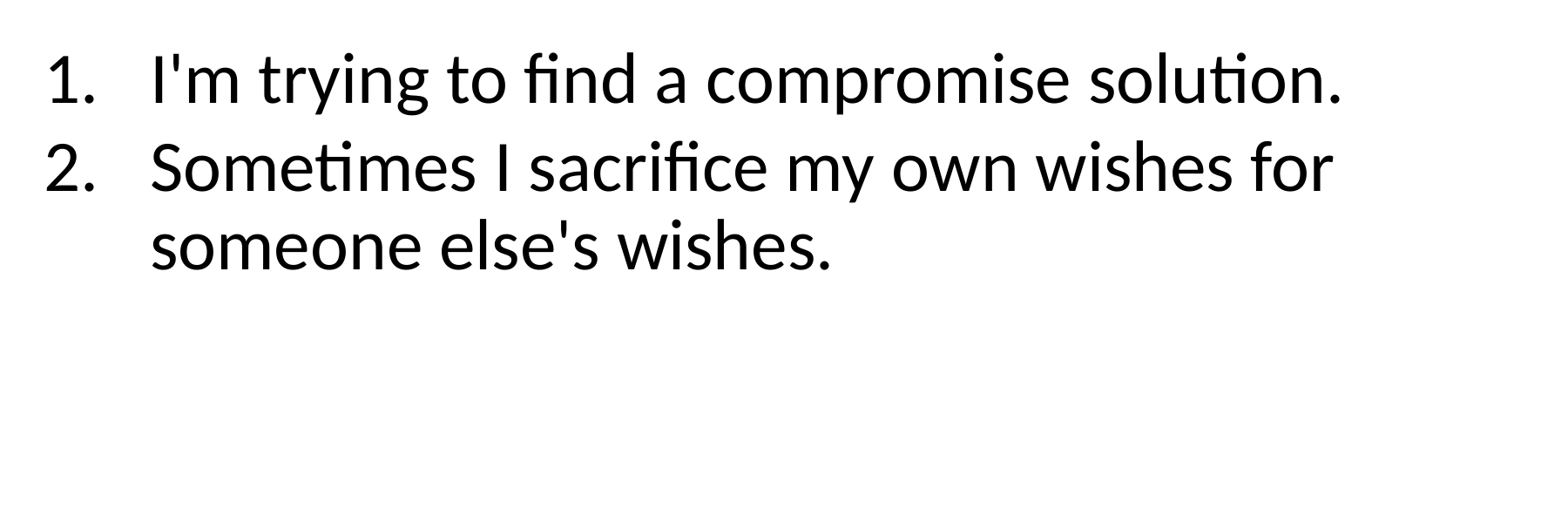

I'm trying to find a compromise solution.
Sometimes I sacrifice my own wishes for someone else's wishes.